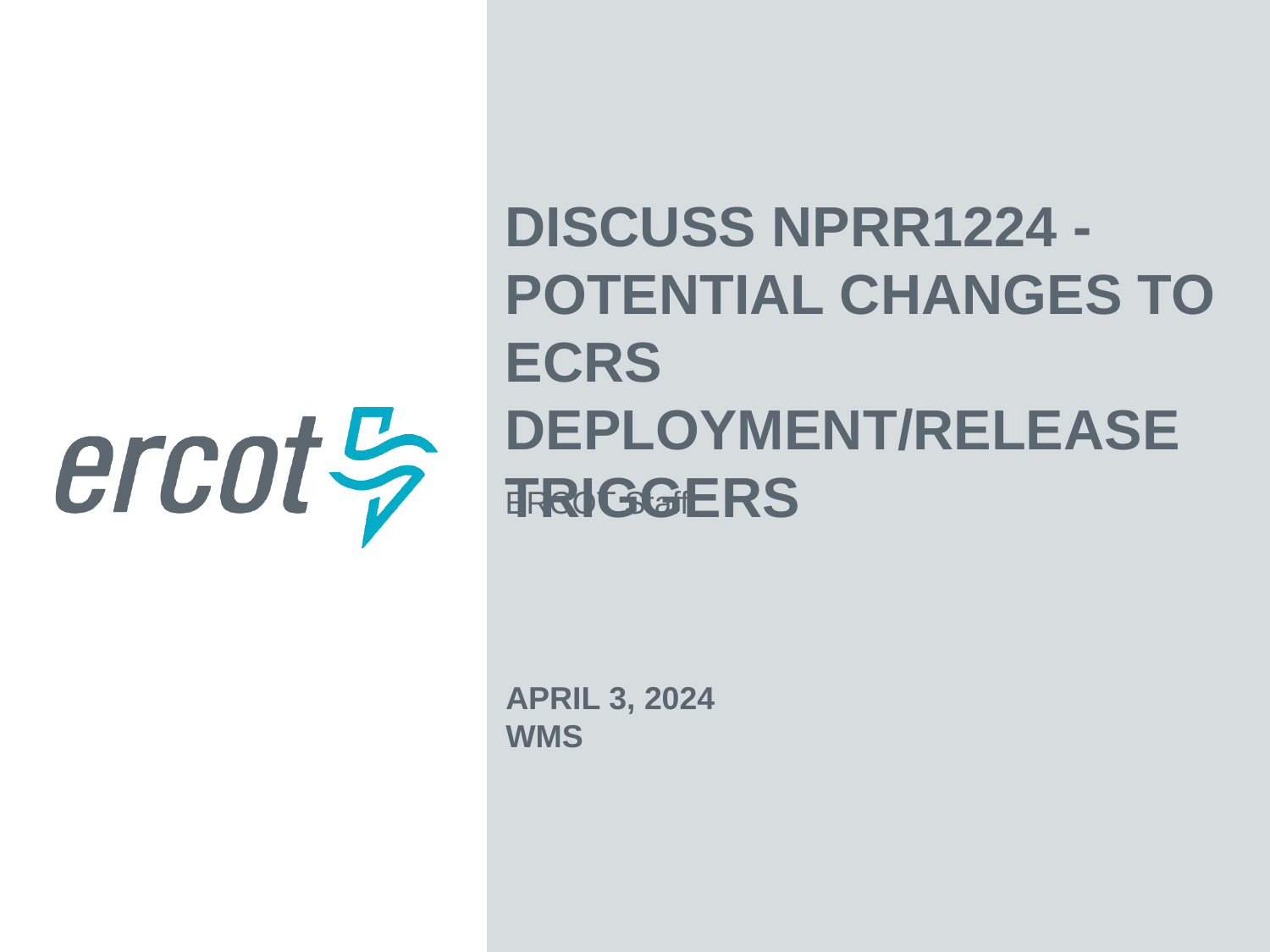

Discuss NPRR1224 -Potential Changes to ECRS Deployment/Release Triggers
ERCOT Staff
April 3, 2024
WMS